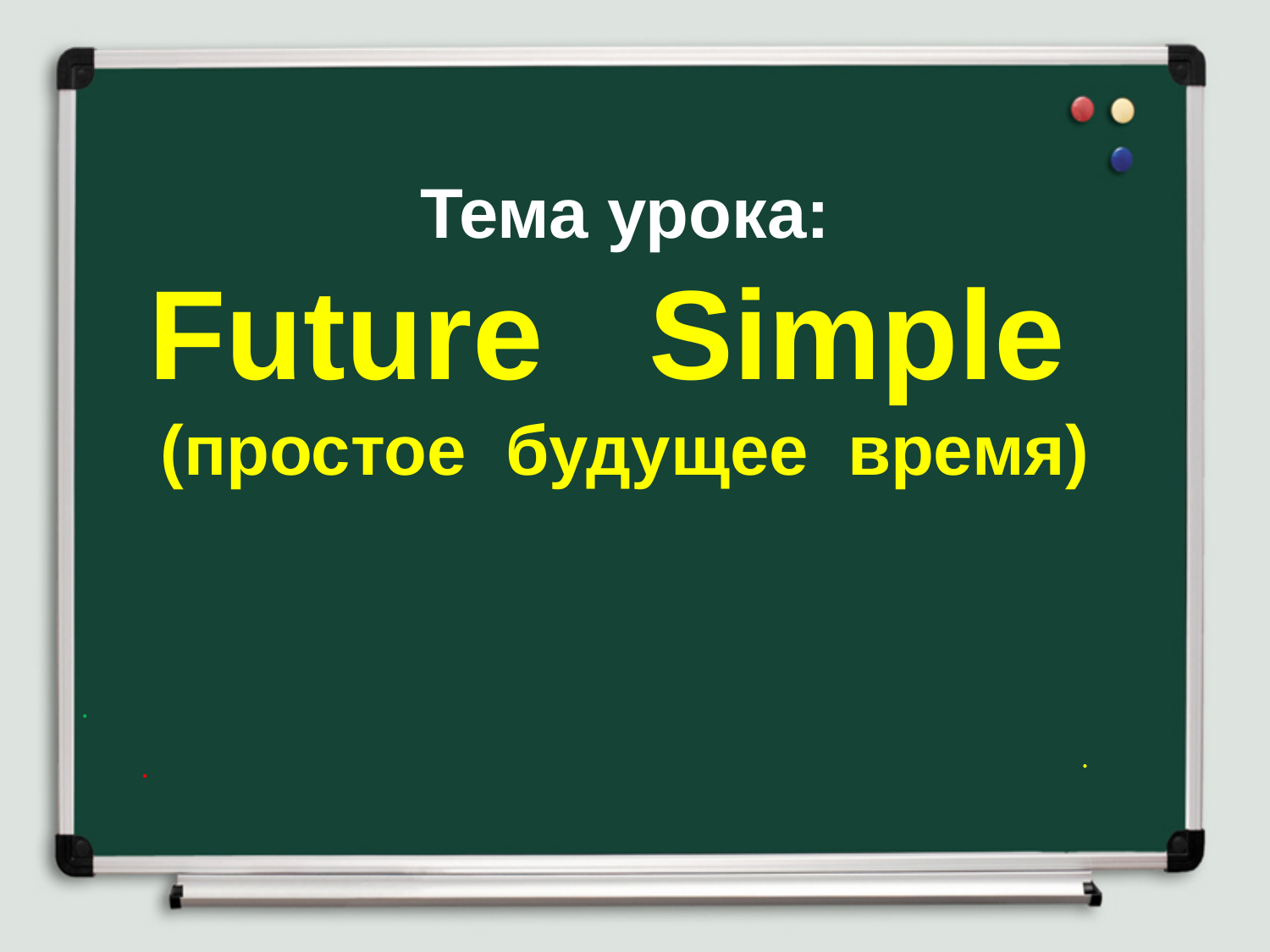

#
Тема урока:
Future   Simple
(простое  будущее  время)